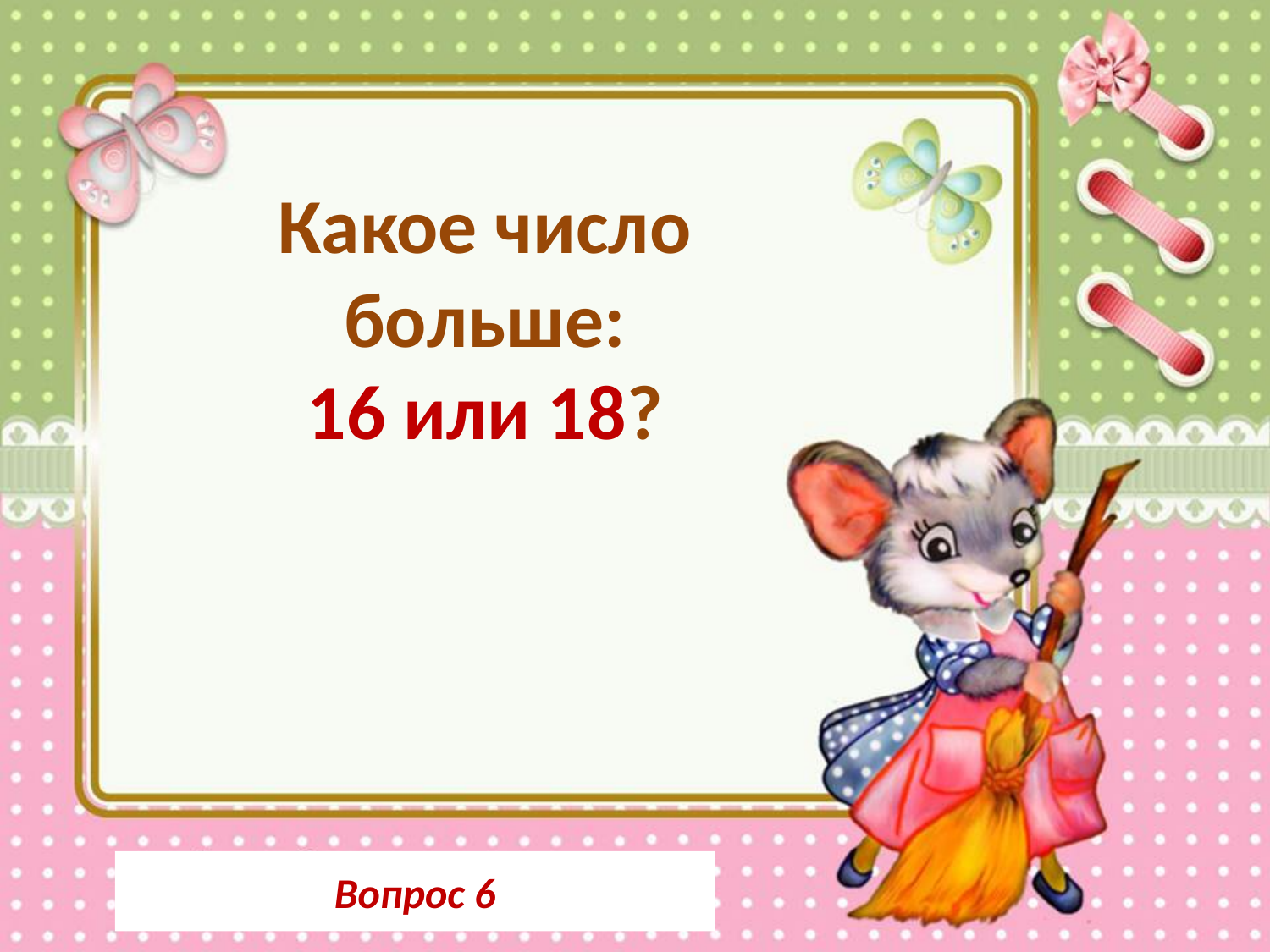

Какое число больше:
16 или 18?

Вопрос 6